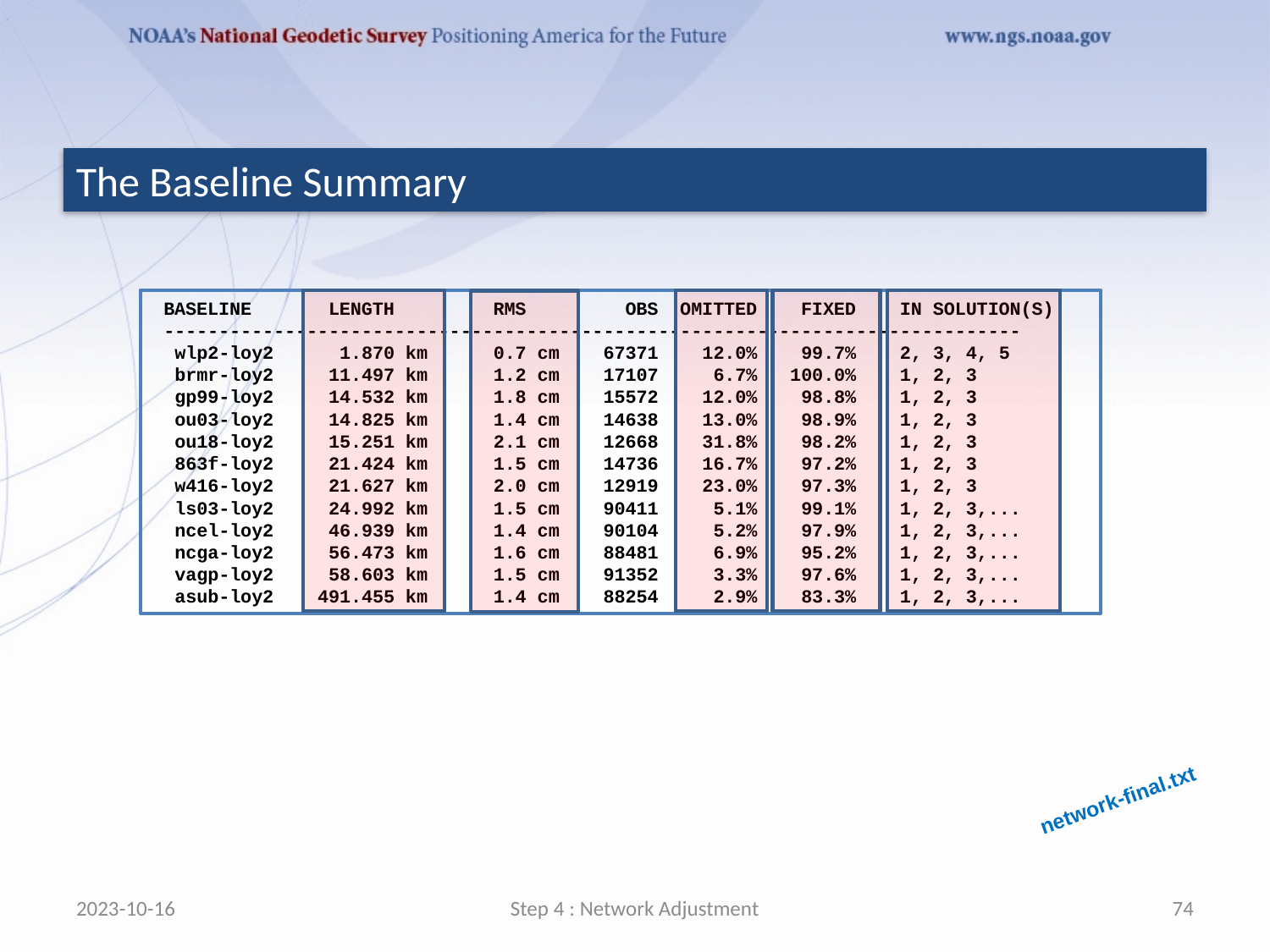

The Baseline Summary

 BASELINE       LENGTH         RMS         OBS  OMITTED    FIXED    IN SOLUTION(S)
 ------------------------------------------------------------------------------
  wlp2-loy2      1.870 km      0.7 cm    67371    12.0%    99.7%    2, 3, 4, 5
  brmr-loy2     11.497 km      1.2 cm    17107     6.7%   100.0%    1, 2, 3
  gp99-loy2     14.532 km      1.8 cm    15572    12.0%    98.8%    1, 2, 3
  ou03-loy2     14.825 km      1.4 cm    14638    13.0%    98.9%    1, 2, 3
  ou18-loy2     15.251 km      2.1 cm    12668    31.8%    98.2%    1, 2, 3
  863f-loy2     21.424 km      1.5 cm    14736    16.7%    97.2%    1, 2, 3
  w416-loy2     21.627 km      2.0 cm    12919    23.0%    97.3%    1, 2, 3
  ls03-loy2     24.992 km      1.5 cm    90411     5.1%    99.1%    1, 2, 3,...
  ncel-loy2     46.939 km      1.4 cm    90104     5.2%    97.9%    1, 2, 3,...
  ncga-loy2     56.473 km      1.6 cm    88481     6.9%    95.2%    1, 2, 3,...
  vagp-loy2     58.603 km      1.5 cm    91352     3.3%    97.6%    1, 2, 3,...
  asub-loy2    491.455 km      1.4 cm    88254     2.9%    83.3%    1, 2, 3,...

network-final.txt
2023-10-16
Step 4 : Network Adjustment
74